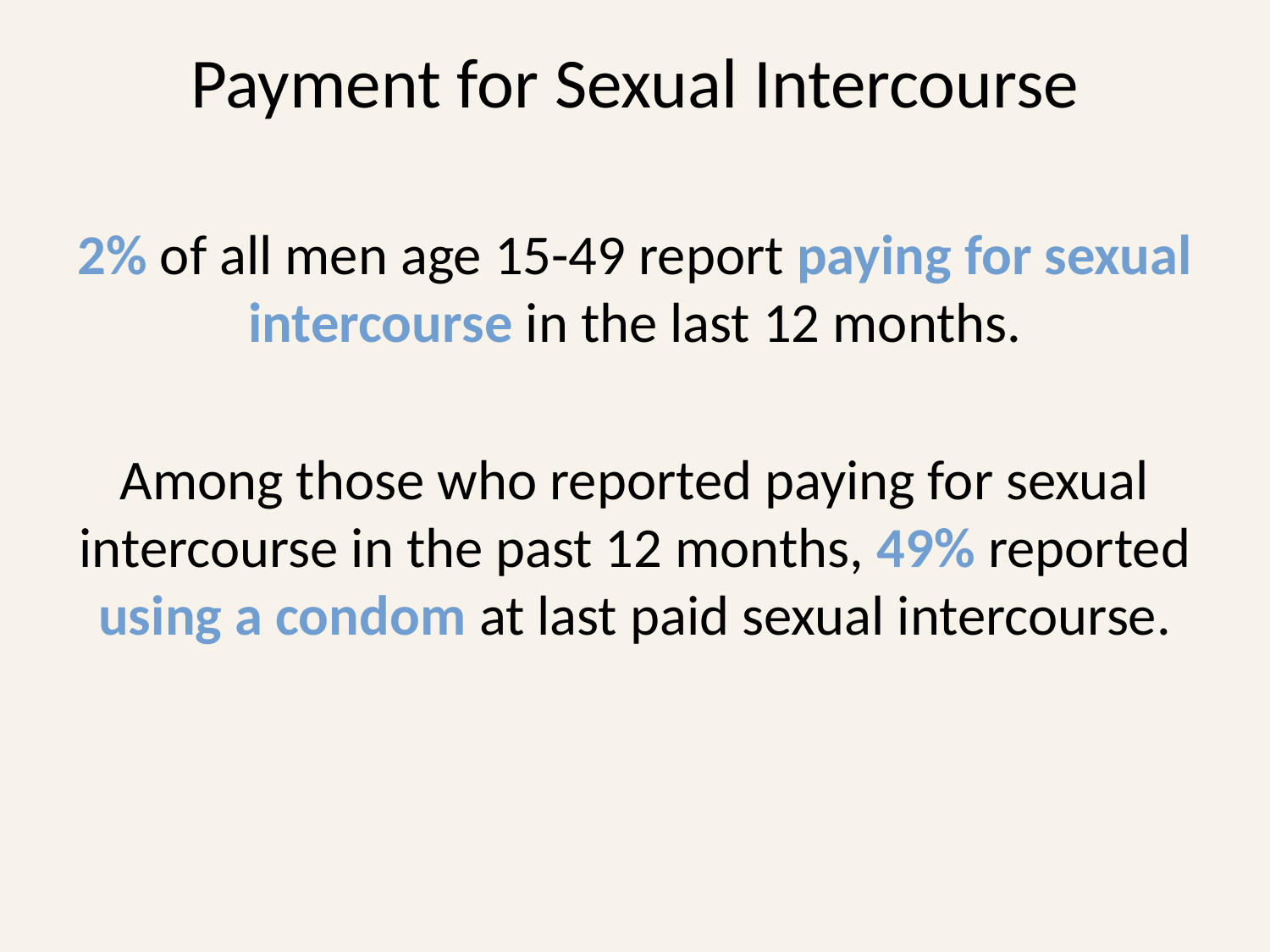

# Payment for Sexual Intercourse
2% of all men age 15-49 report paying for sexual intercourse in the last 12 months.

Among those who reported paying for sexual intercourse in the past 12 months, 49% reported using a condom at last paid sexual intercourse.